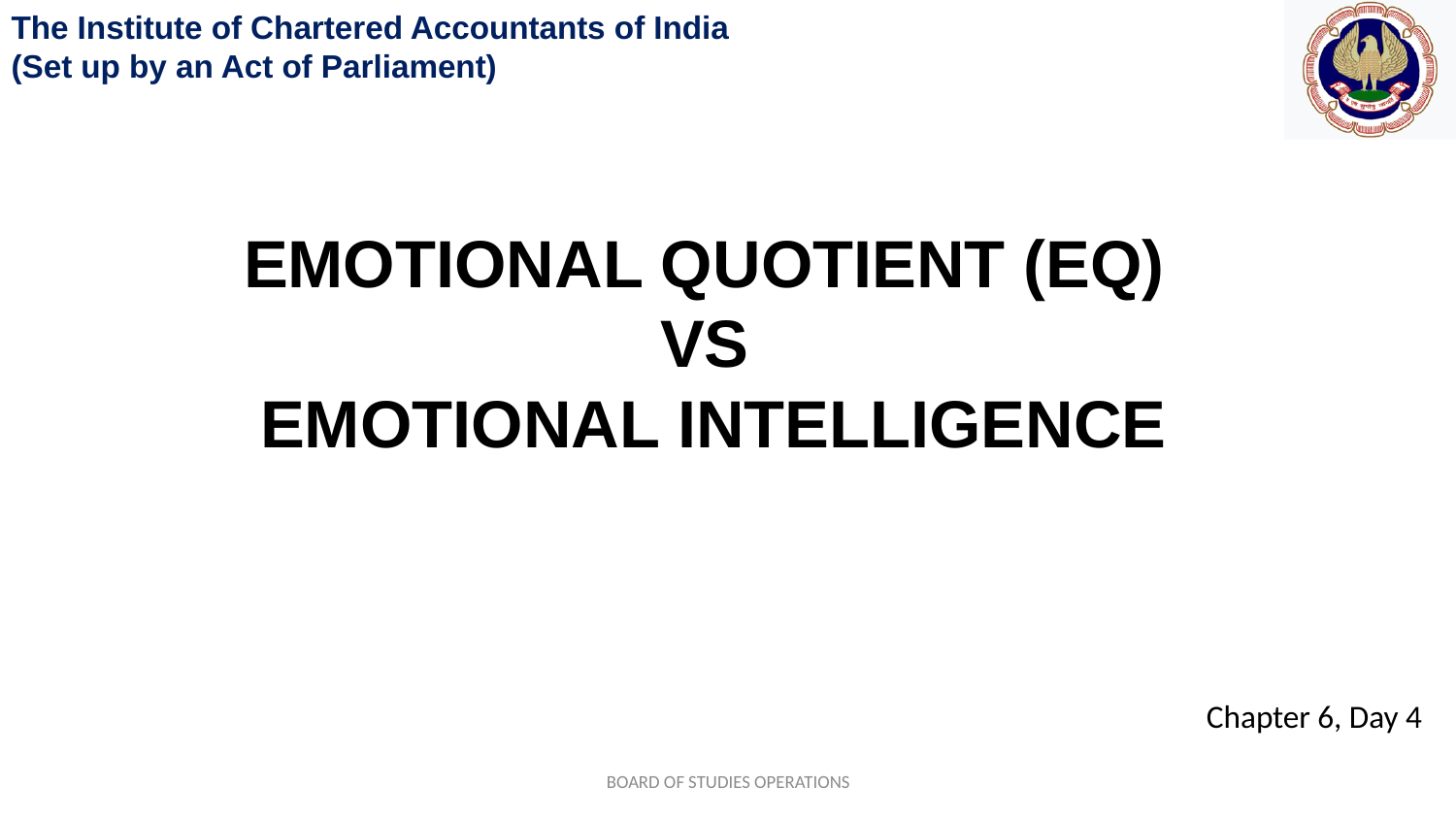

EMOTIONAL QUOTIENT (EQ)
VS
EMOTIONAL INTELLIGENCE
BOARD OF STUDIES OPERATIONS